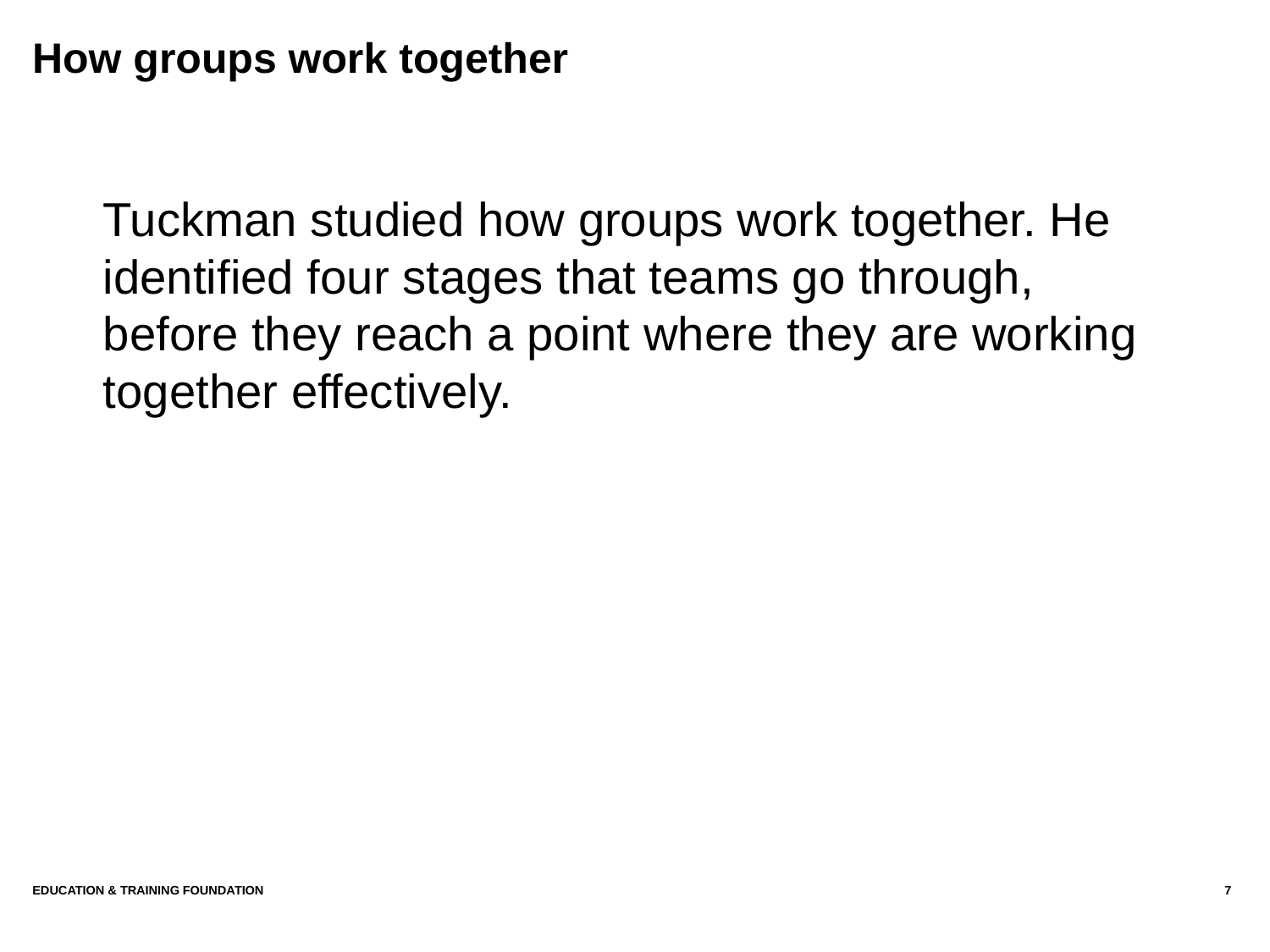

# How groups work together
Tuckman studied how groups work together. He identified four stages that teams go through, before they reach a point where they are working together effectively.
Education & Training Foundation
7